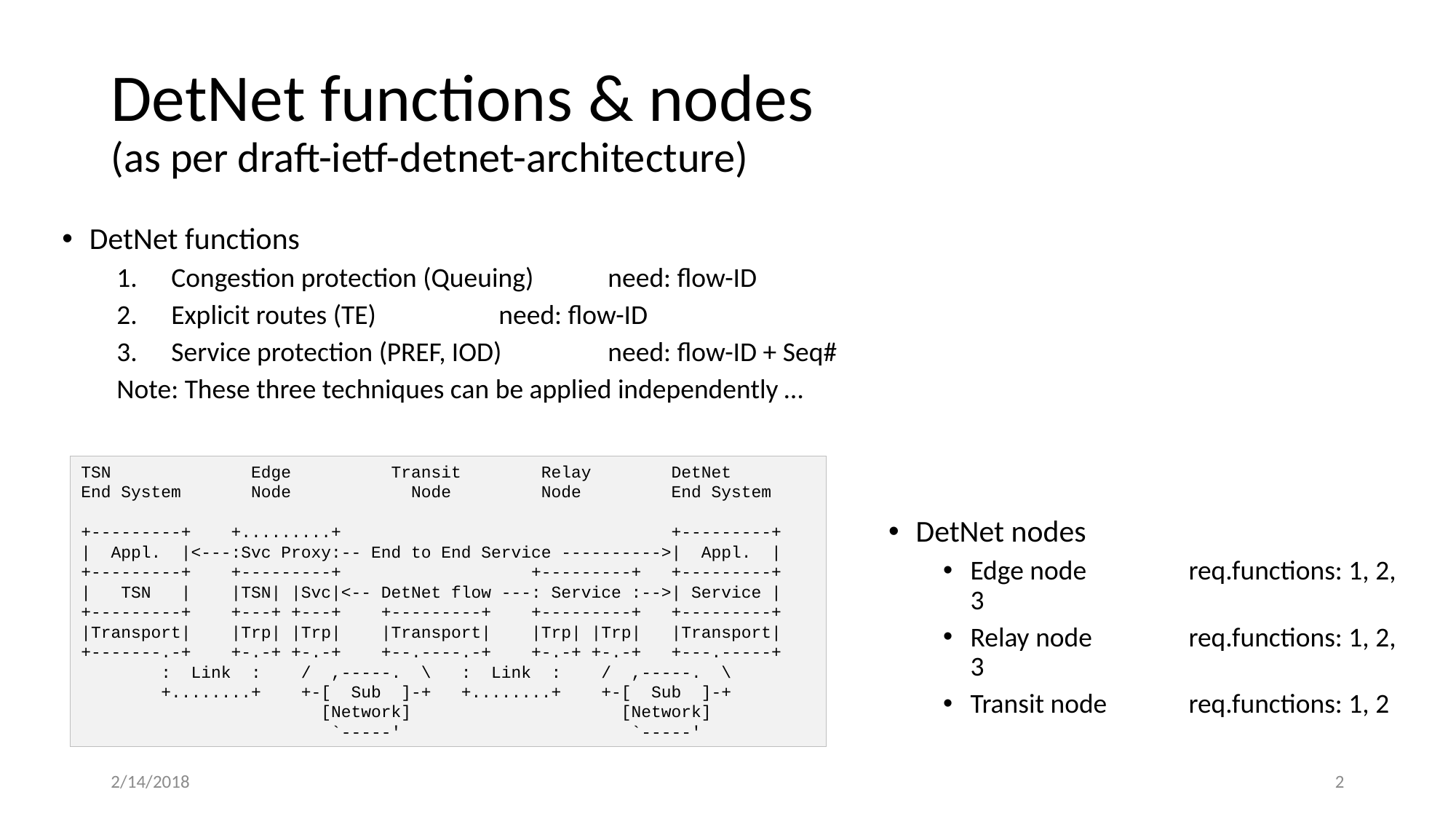

# DetNet functions & nodes (as per draft-ietf-detnet-architecture)
DetNet functions
Congestion protection (Queuing)	need: flow-ID
Explicit routes (TE)		need: flow-ID
Service protection (PREF, IOD)	need: flow-ID + Seq#
Note: These three techniques can be applied independently …
TSN              Edge          Transit        Relay        DetNet
End System       Node            Node         Node         End System

+---------+    +.........+                                 +---------+
|  Appl.  |<---:Svc Proxy:-- End to End Service ---------->|  Appl.  |
+---------+    +---------+                   +---------+   +---------+
|   TSN   |    |TSN| |Svc|<-- DetNet flow ---: Service :-->| Service |
+---------+    +---+ +---+    +---------+    +---------+   +---------+
|Transport|    |Trp| |Trp|    |Transport|    |Trp| |Trp|   |Transport|
+-------.-+    +-.-+ +-.-+    +--.----.-+    +-.-+ +-.-+   +---.-----+
        :  Link  :    /  ,-----.  \   :  Link  :    /  ,-----.  \
        +........+    +-[  Sub  ]-+   +........+    +-[  Sub  ]-+
                        [Network]                     [Network]
                         `-----'                       `-----'
DetNet nodes
Edge node	req.functions: 1, 2, 3
Relay node	req.functions: 1, 2, 3
Transit node	req.functions: 1, 2
2/14/2018
2